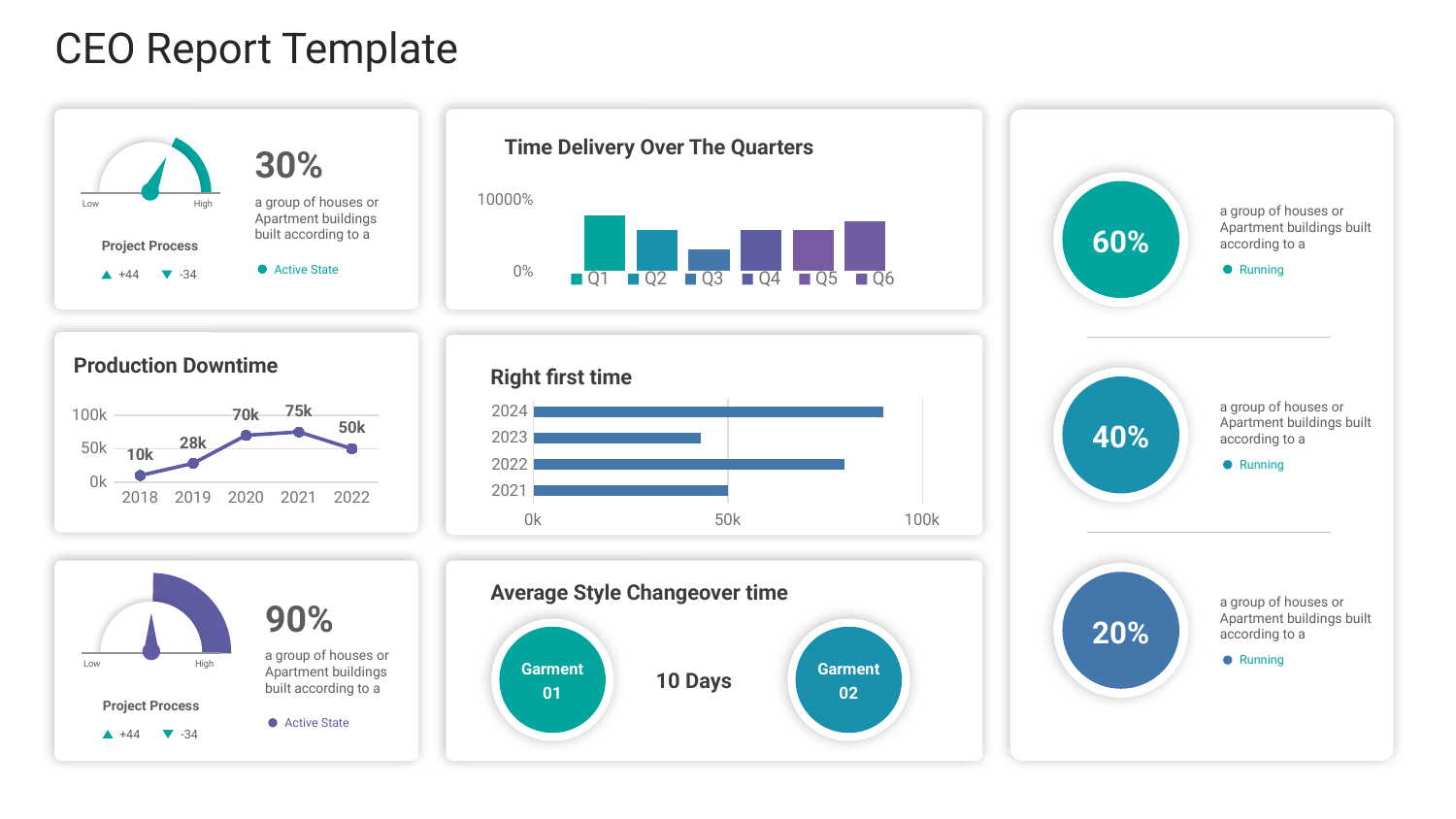

CEO Report Template

### Chart

| Category | Sales |
|---|---|
| 1st Qtr | 0.66 |
| 2nd Qtr | 0.15 |
Time Delivery Over The Quarters

30%

### Chart

| Category | Q1 | Q2 | Q3 | Q4 | Q5 | Q6 |
|---|---|---|---|---|---|---|
| Category 1 | 78.0 | 58.0 | 30.0 | 58.0 | 58.0 | 70.0 |
a group of houses or Apartment buildings built according to a
Low
High
a group of houses or Apartment buildings built according to a
60%
Project Process
Active State
Running

+44
-34

Production Downtime
Right first time

### Chart

| Category | Column1 |
|---|---|
| 2021 | 50.0 |
| 2022 | 80.0 |
| 2023 | 43.0 |
| 2024 | 90.0 |
a group of houses or Apartment buildings built according to a

### Chart

| Category | Column1 |
|---|---|
| 2018 | 10.0 |
| 2019 | 28.0 |
| 2020 | 70.0 |
| 2021 | 75.0 |
| 2022 | 50.0 |
40%
Running

### Chart

| Category | Sales |
|---|---|
| 1st Qtr | 0.45 |
| 2nd Qtr | 0.15 |
Average Style Changeover time
a group of houses or Apartment buildings built according to a
90%

20%

a group of houses or Apartment buildings built according to a
Running

Low
High
Garment
Garment
10 Days
01
02
Project Process
Active State

+44
-34